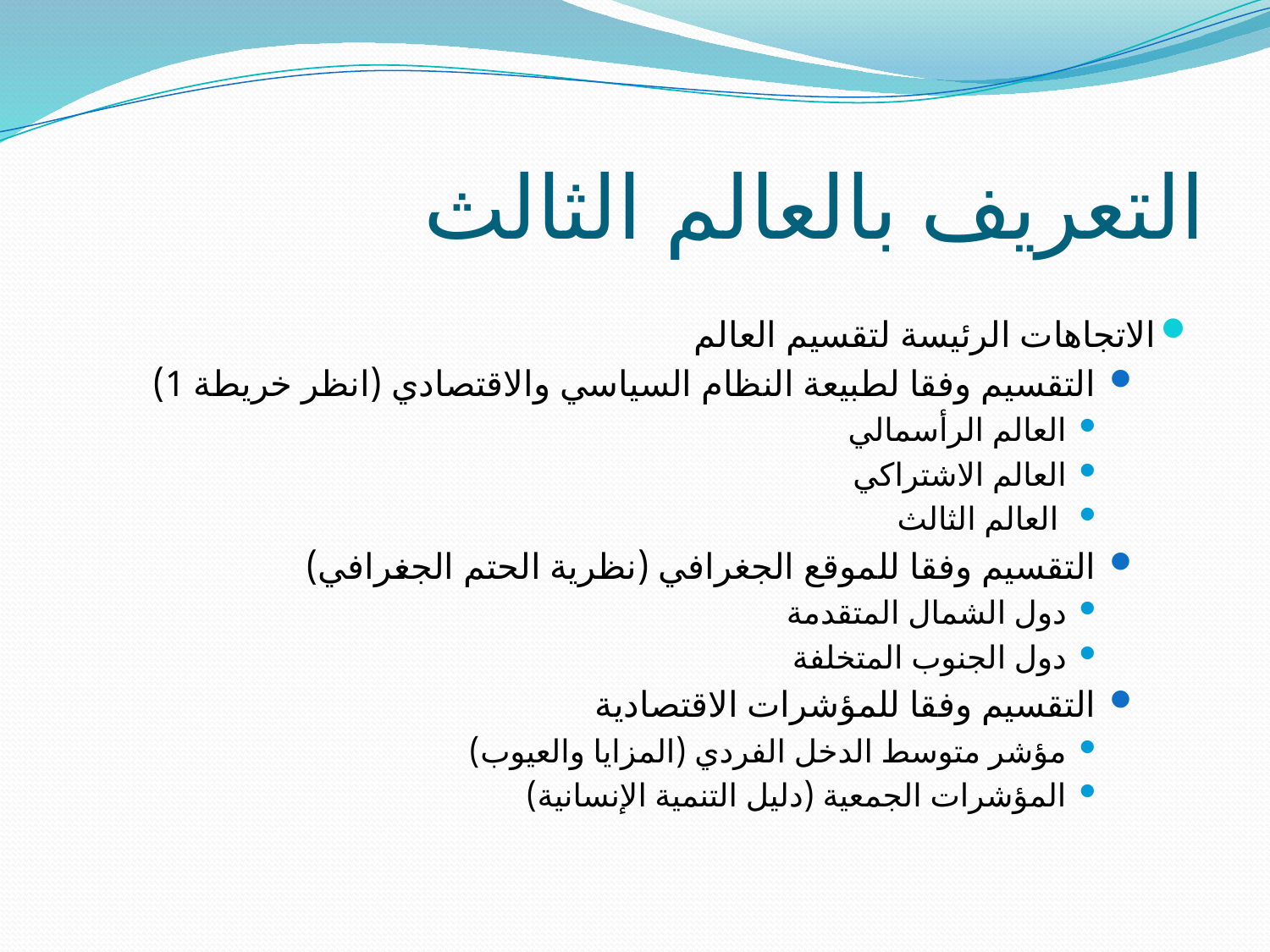

# التعريف بالعالم الثالث

الاتجاهات الرئيسة لتقسيم العالم
 التقسيم وفقا لطبيعة النظام السياسي والاقتصادي (انظر خريطة 1)
العالم الرأسمالي
العالم الاشتراكي
 العالم الثالث
 التقسيم وفقا للموقع الجغرافي (نظرية الحتم الجغرافي)
دول الشمال المتقدمة
دول الجنوب المتخلفة
 التقسيم وفقا للمؤشرات الاقتصادية
مؤشر متوسط الدخل الفردي (المزايا والعيوب)
المؤشرات الجمعية (دليل التنمية الإنسانية)